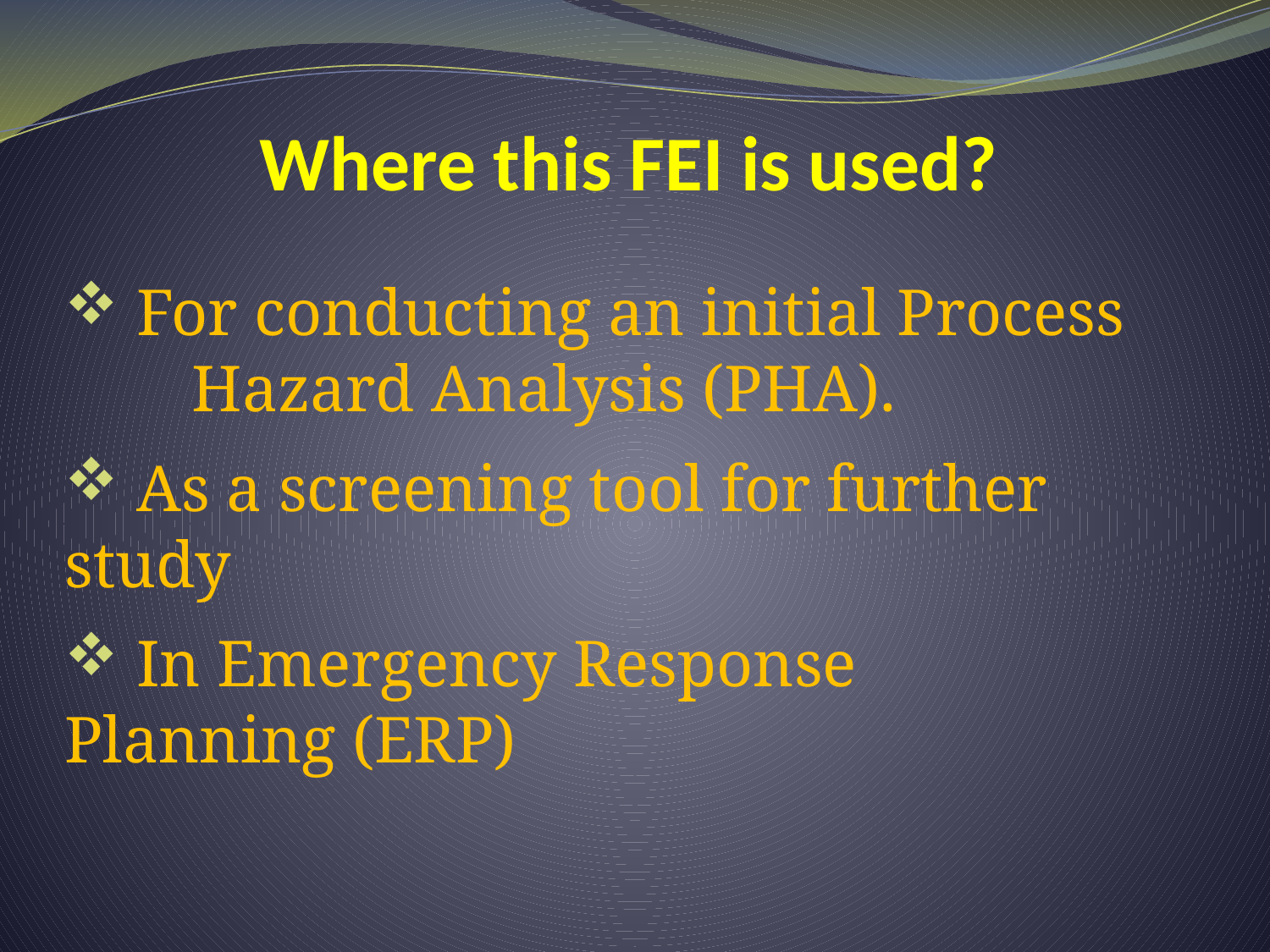

# Where this FEI is used?
 For conducting an initial Process 	Hazard Analysis (PHA).
 As a screening tool for further study
 In Emergency Response 	Planning (ERP)